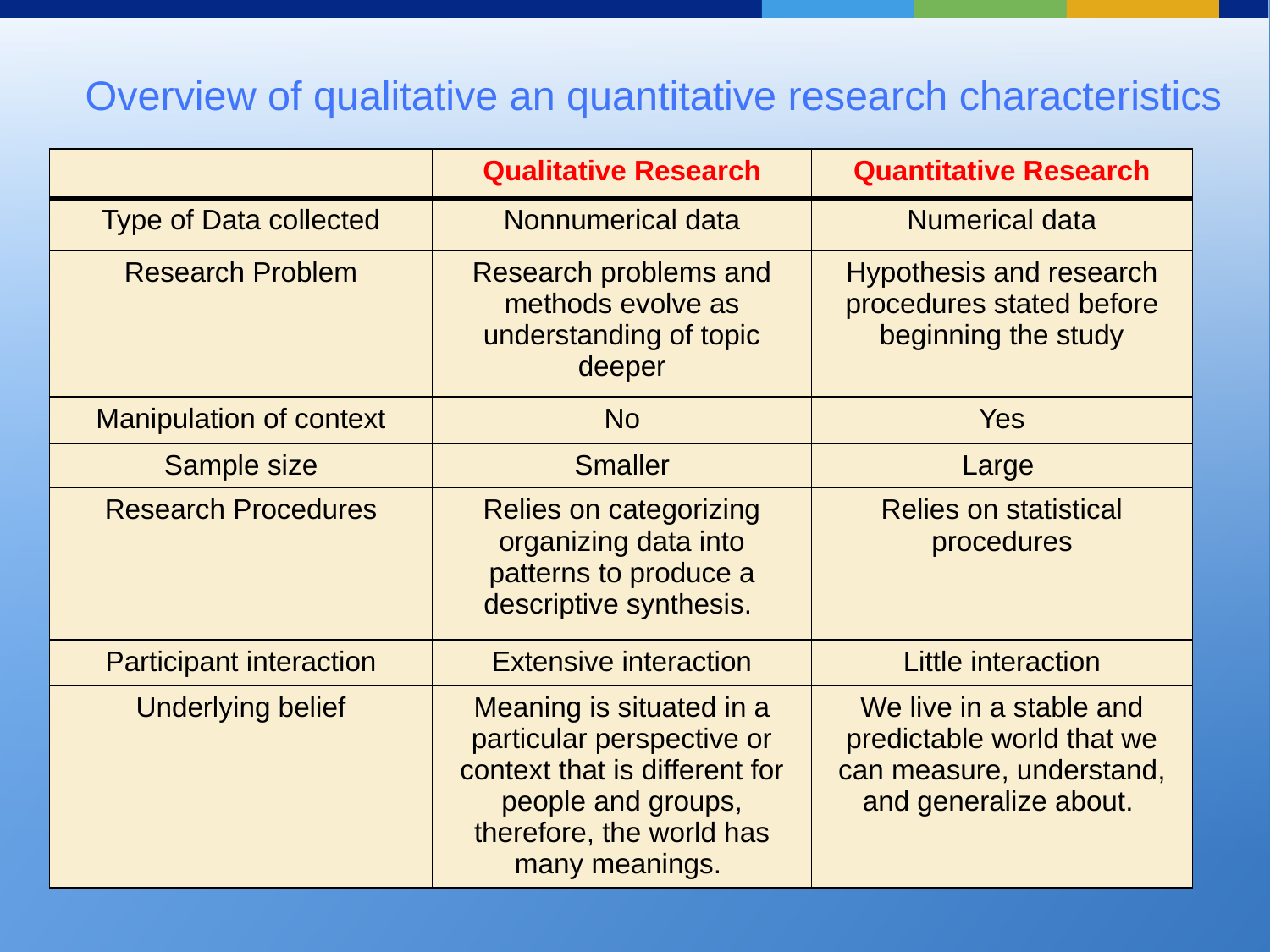

Overview of qualitative an quantitative research characteristics
|  | Qualitative Research | Quantitative Research |
| --- | --- | --- |
| Type of Data collected | Nonnumerical data | Numerical data |
| Research Problem | Research problems and methods evolve as understanding of topic deeper | Hypothesis and research procedures stated before beginning the study |
| Manipulation of context | No | Yes |
| Sample size | Smaller | Large |
| Research Procedures | Relies on categorizing organizing data into patterns to produce a descriptive synthesis. | Relies on statistical procedures |
| Participant interaction | Extensive interaction | Little interaction |
| Underlying belief | Meaning is situated in a particular perspective or context that is different for people and groups, therefore, the world has many meanings. | We live in a stable and predictable world that we can measure, understand, and generalize about. |